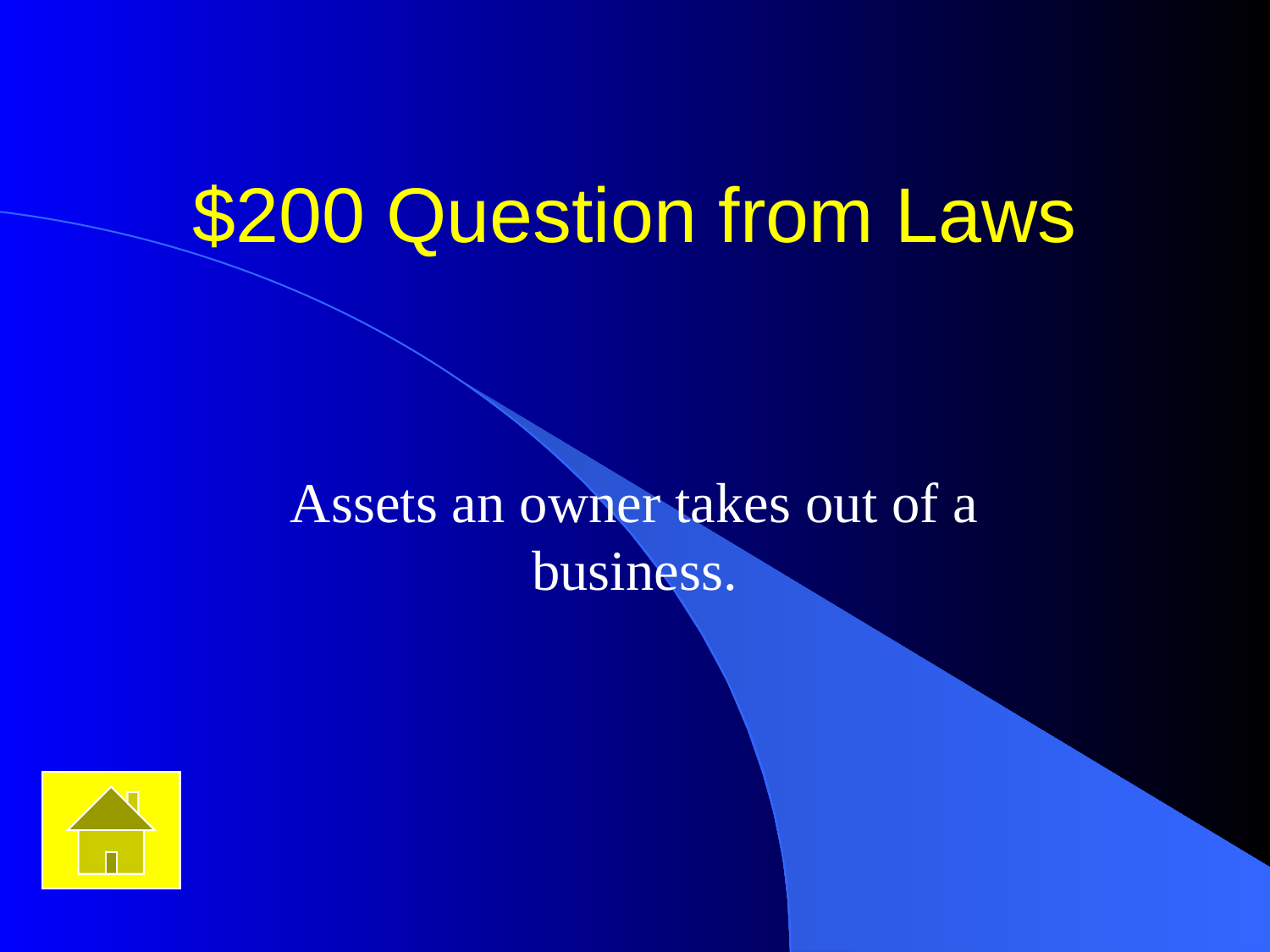

# $200 Question from Laws
Assets an owner takes out of a business.